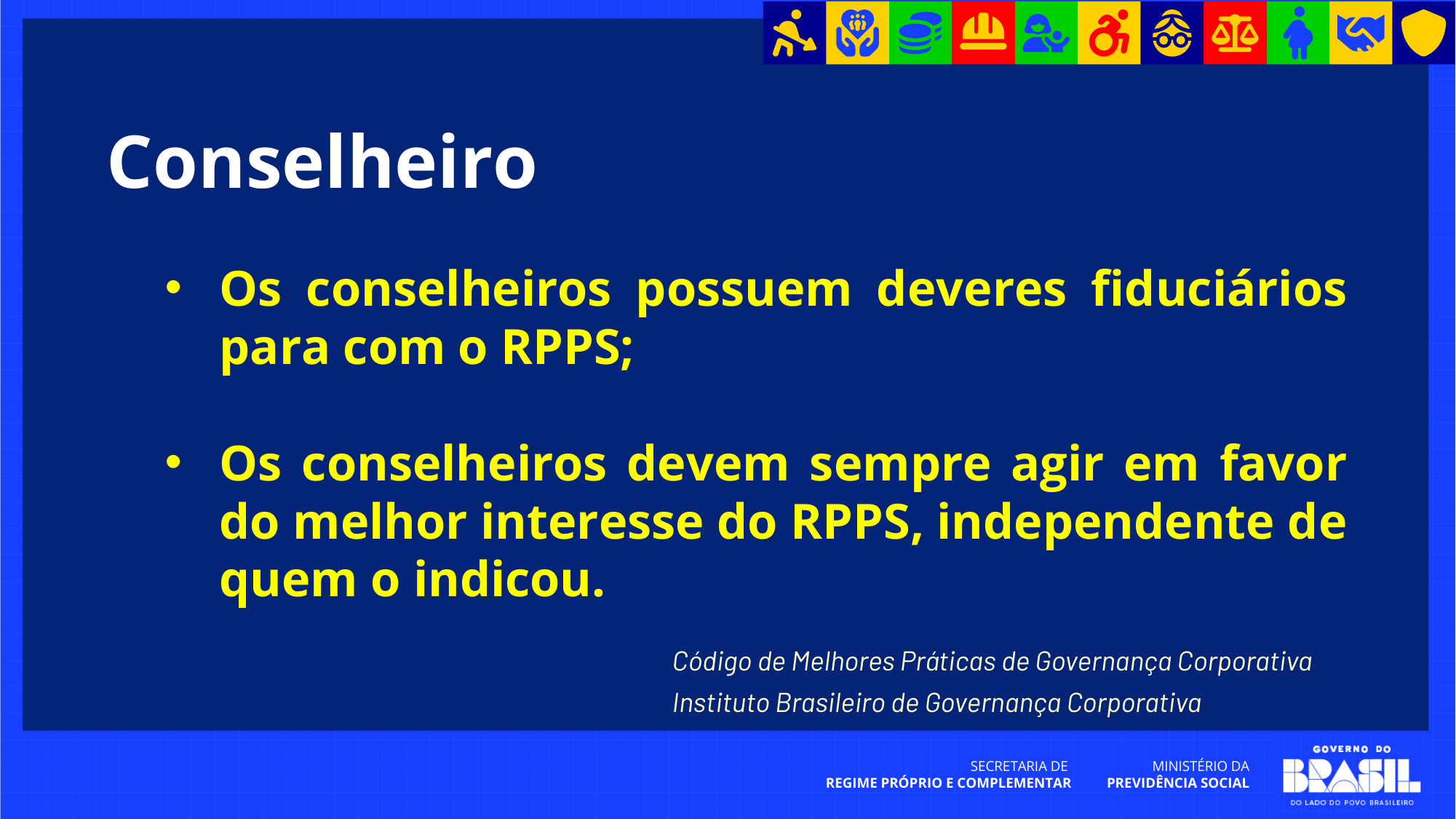

Conselheiro
Os conselheiros possuem deveres fiduciários para com o RPPS;

Os conselheiros devem sempre agir em favor do melhor interesse do RPPS, independente de quem o indicou.
Código de Melhores Práticas de Governança Corporativa
Instituto Brasileiro de Governança Corporativa